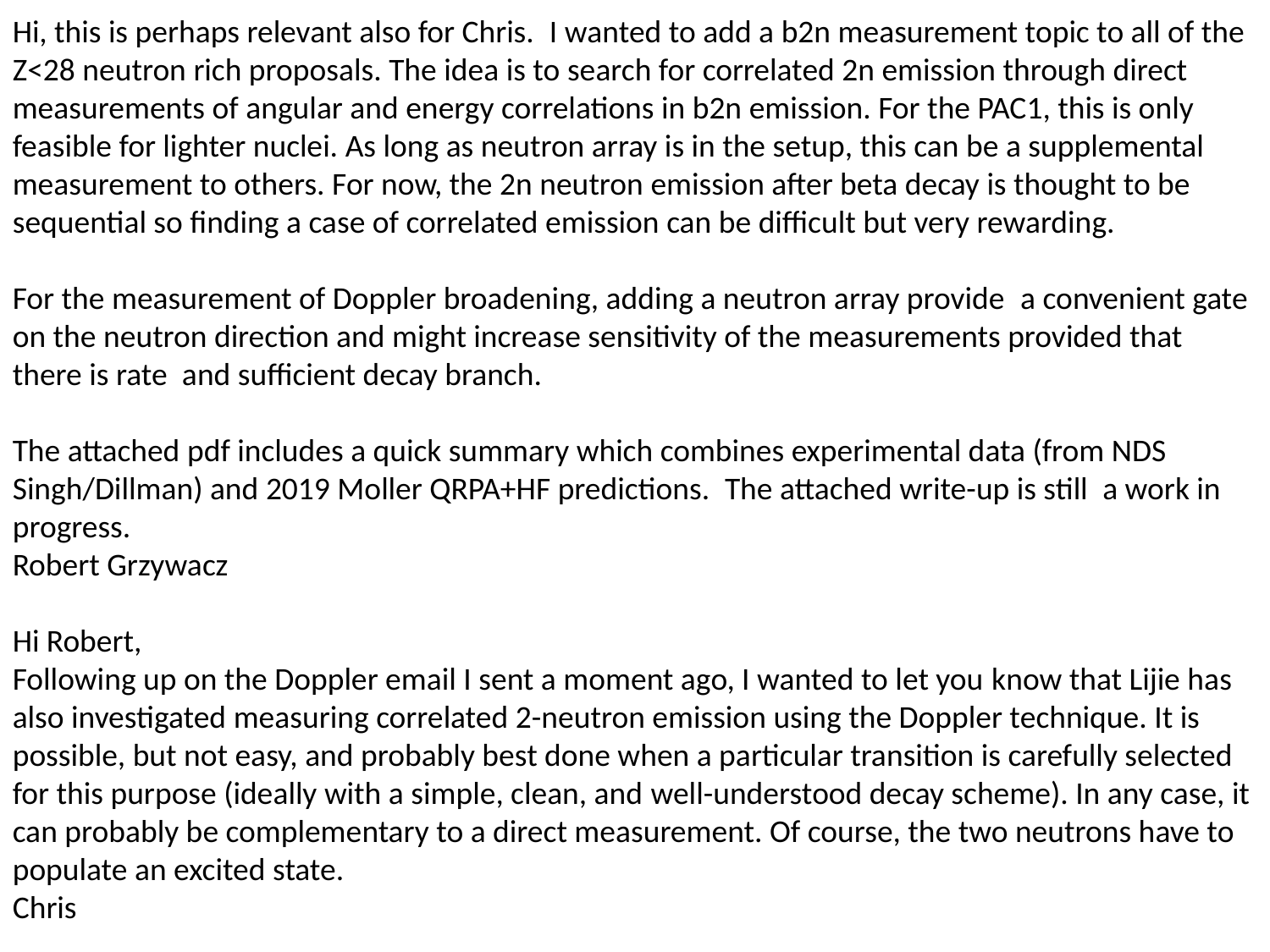

Hi, this is perhaps relevant also for Chris.  I wanted to add a b2n measurement topic to all of the Z<28 neutron rich proposals. The idea is to search for correlated 2n emission through direct measurements of angular and energy correlations in b2n emission. For the PAC1, this is only feasible for lighter nuclei. As long as neutron array is in the setup, this can be a supplemental measurement to others. For now, the 2n neutron emission after beta decay is thought to be sequential so finding a case of correlated emission can be difficult but very rewarding.

For the measurement of Doppler broadening, adding a neutron array provide  a convenient gate on the neutron direction and might increase sensitivity of the measurements provided that there is rate  and sufficient decay branch.

The attached pdf includes a quick summary which combines experimental data (from NDS Singh/Dillman) and 2019 Moller QRPA+HF predictions.  The attached write-up is still  a work in progress.
Robert Grzywacz

Hi Robert,
Following up on the Doppler email I sent a moment ago, I wanted to let you know that Lijie has also investigated measuring correlated 2-neutron emission using the Doppler technique. It is possible, but not easy, and probably best done when a particular transition is carefully selected for this purpose (ideally with a simple, clean, and well-understood decay scheme). In any case, it can probably be complementary to a direct measurement. Of course, the two neutrons have to populate an excited state.
Chris